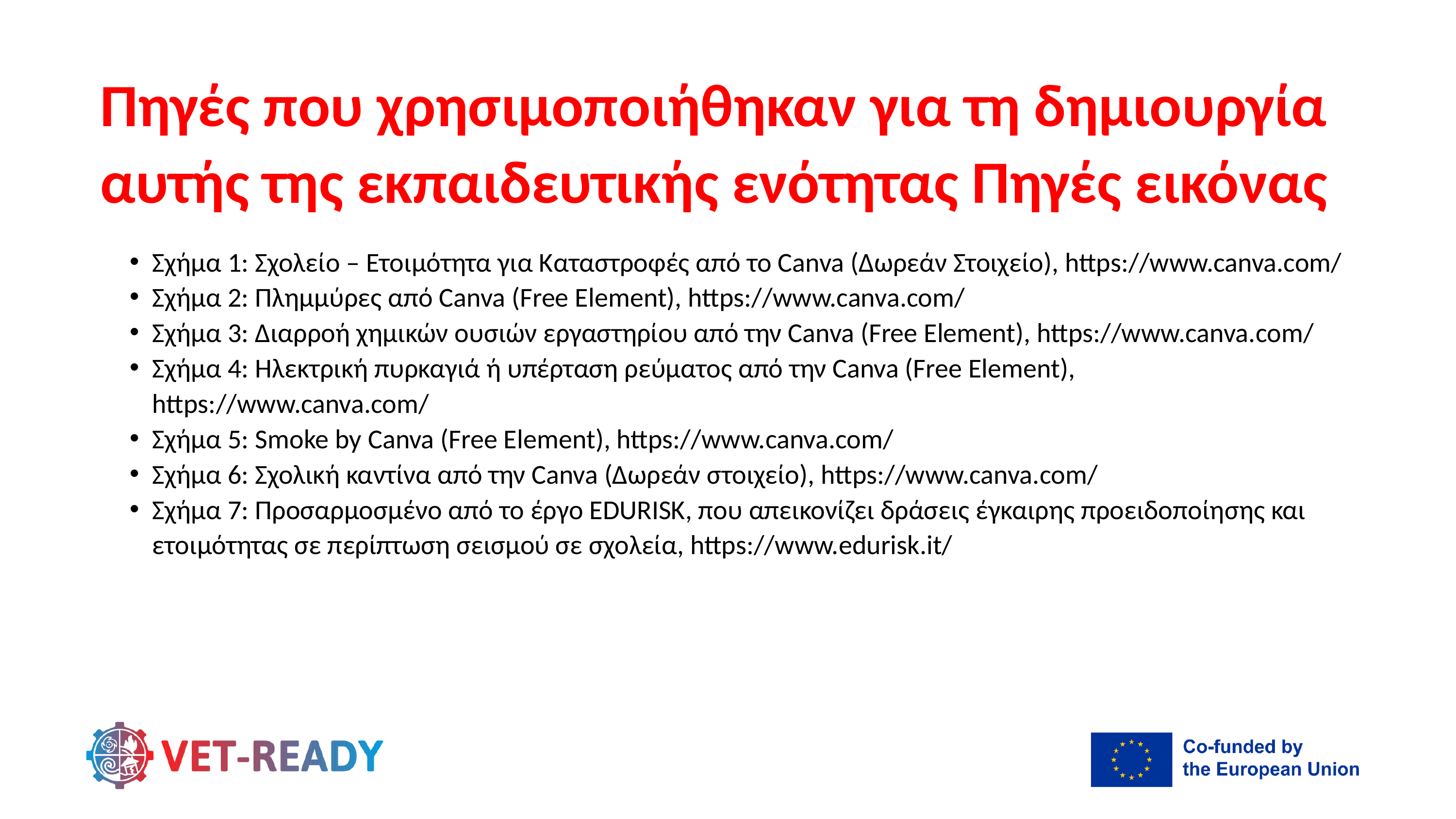

Πηγές που χρησιμοποιήθηκαν για τη δημιουργία αυτής της εκπαιδευτικής ενότητας Πηγές εικόνας
Σχήμα 1: Σχολείο – Ετοιμότητα για Καταστροφές από το Canva (Δωρεάν Στοιχείο), https://www.canva.com/
Σχήμα 2: Πλημμύρες από Canva (Free Element), https://www.canva.com/
Σχήμα 3: Διαρροή χημικών ουσιών εργαστηρίου από την Canva (Free Element), https://www.canva.com/
Σχήμα 4: Ηλεκτρική πυρκαγιά ή υπέρταση ρεύματος από την Canva (Free Element), https://www.canva.com/
Σχήμα 5: Smoke by Canva (Free Element), https://www.canva.com/
Σχήμα 6: Σχολική καντίνα από την Canva (Δωρεάν στοιχείο), https://www.canva.com/
Σχήμα 7: Προσαρμοσμένο από το έργο EDURISK, που απεικονίζει δράσεις έγκαιρης προειδοποίησης και ετοιμότητας σε περίπτωση σεισμού σε σχολεία, https://www.edurisk.it/